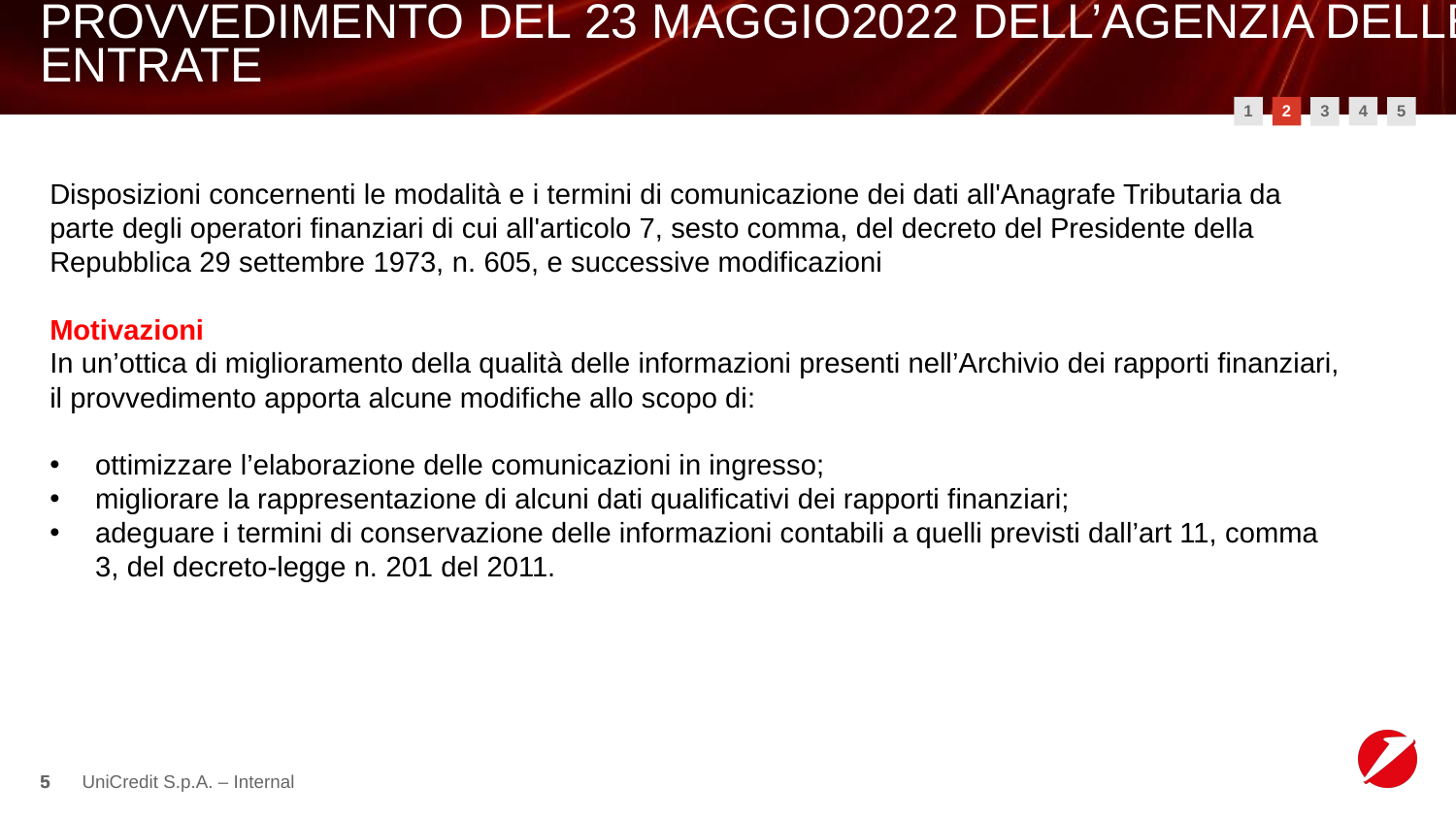

# PROVVEDIMENTO DEL 23 MAGGIO2022 DELL’AGENZIA DELLE ENTRATE
1
2
4
3
5

Disposizioni concernenti le modalità e i termini di comunicazione dei dati all'Anagrafe Tributaria da parte degli operatori finanziari di cui all'articolo 7, sesto comma, del decreto del Presidente della Repubblica 29 settembre 1973, n. 605, e successive modificazioni

Motivazioni
In un’ottica di miglioramento della qualità delle informazioni presenti nell’Archivio dei rapporti finanziari, il provvedimento apporta alcune modifiche allo scopo di:

ottimizzare l’elaborazione delle comunicazioni in ingresso;
migliorare la rappresentazione di alcuni dati qualificativi dei rapporti finanziari;
adeguare i termini di conservazione delle informazioni contabili a quelli previsti dall’art 11, comma 3, del decreto-legge n. 201 del 2011.

UniCredit S.p.A. – Internal